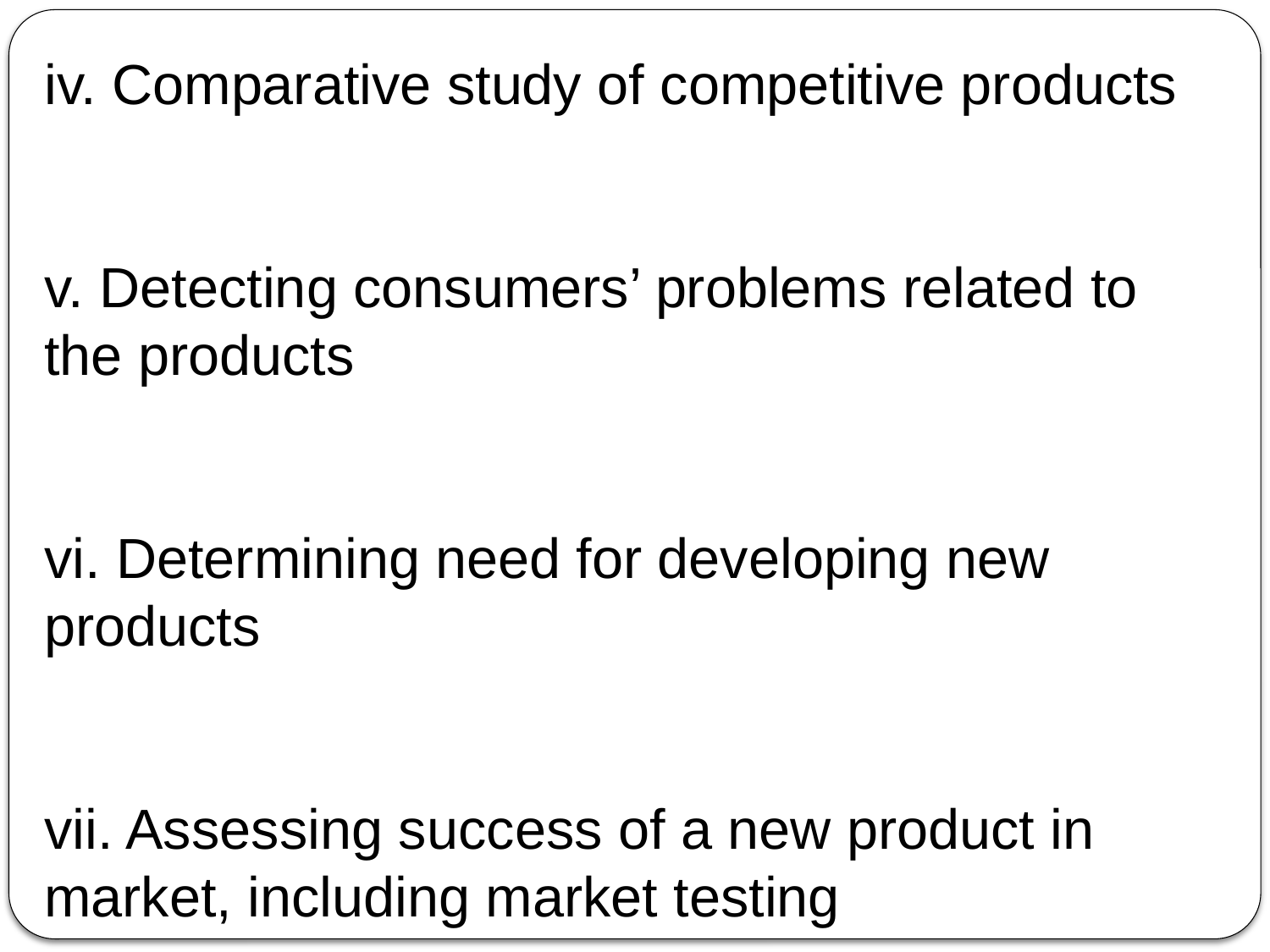

iv. Comparative study of competitive products

v. Detecting consumers’ problems related to the products

vi. Determining need for developing new products

vii. Assessing success of a new product in market, including market testing